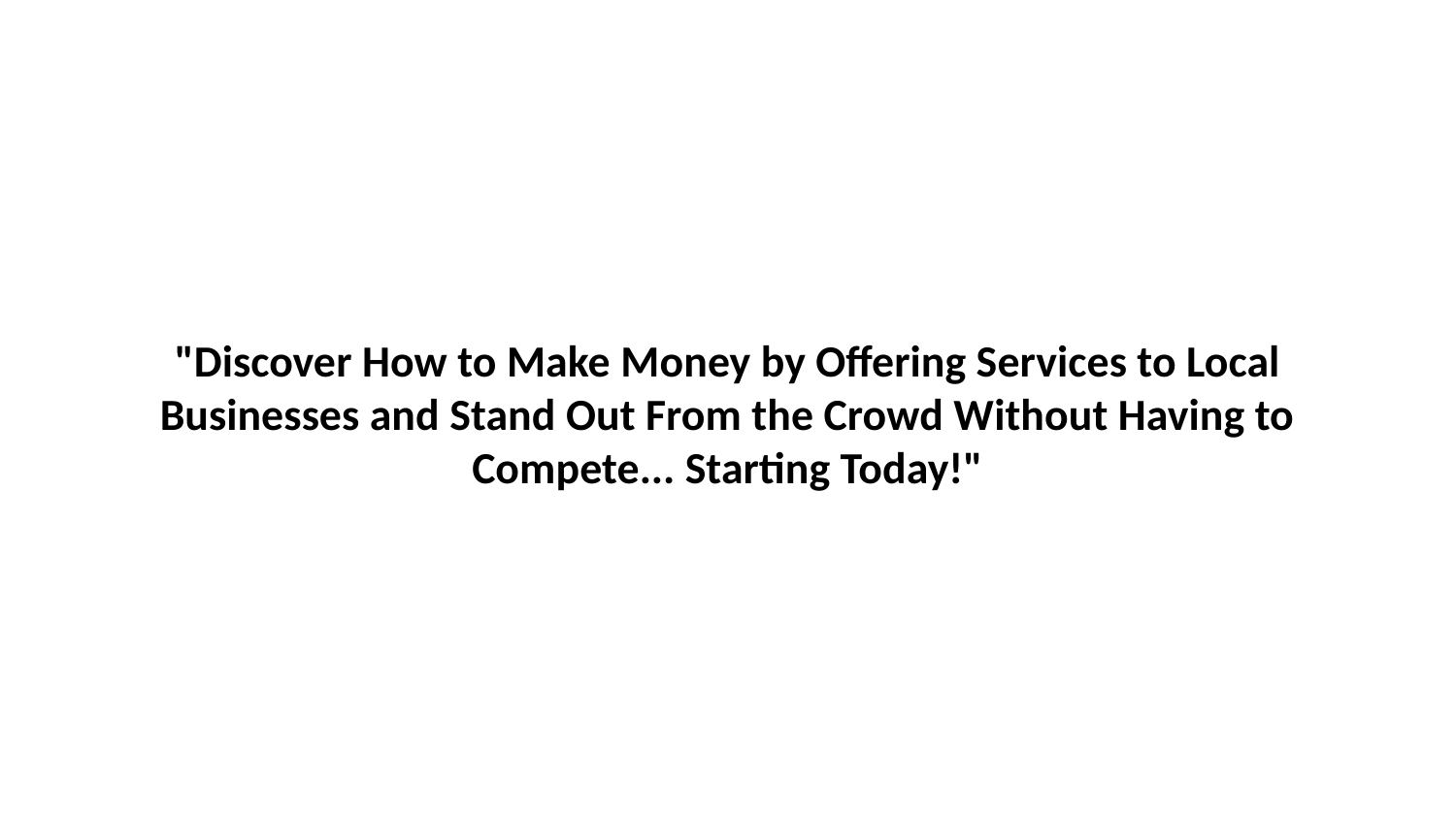

# "Discover How to Make Money by Offering Services to Local Businesses and Stand Out From the Crowd Without Having to Compete... Starting Today!"